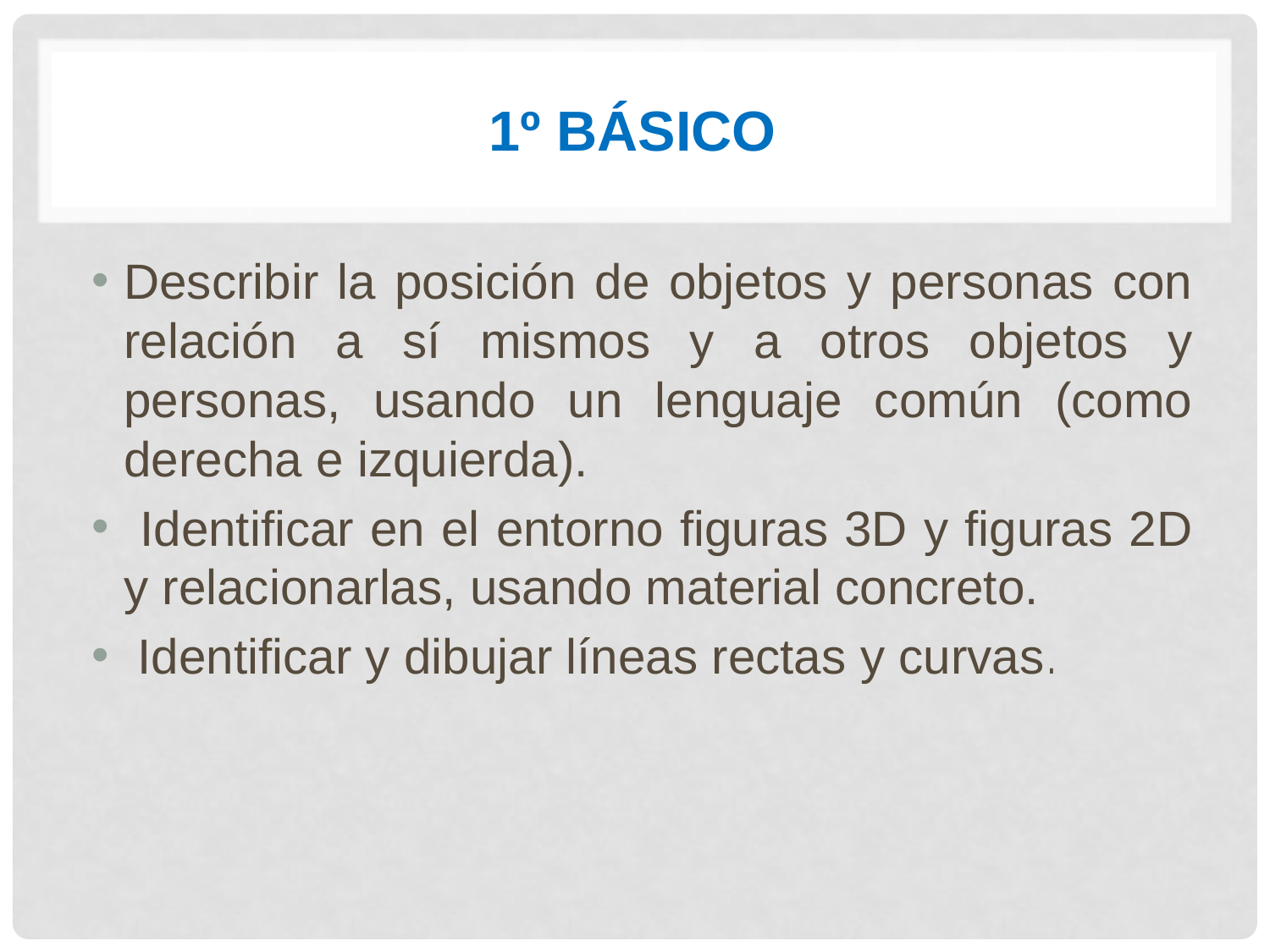

# 1º BÁSICO
Describir la posición de objetos y personas con relación a sí mismos y a otros objetos y personas, usando un lenguaje común (como derecha e izquierda).
 Identificar en el entorno figuras 3D y figuras 2D y relacionarlas, usando material concreto.
 Identificar y dibujar líneas rectas y curvas.